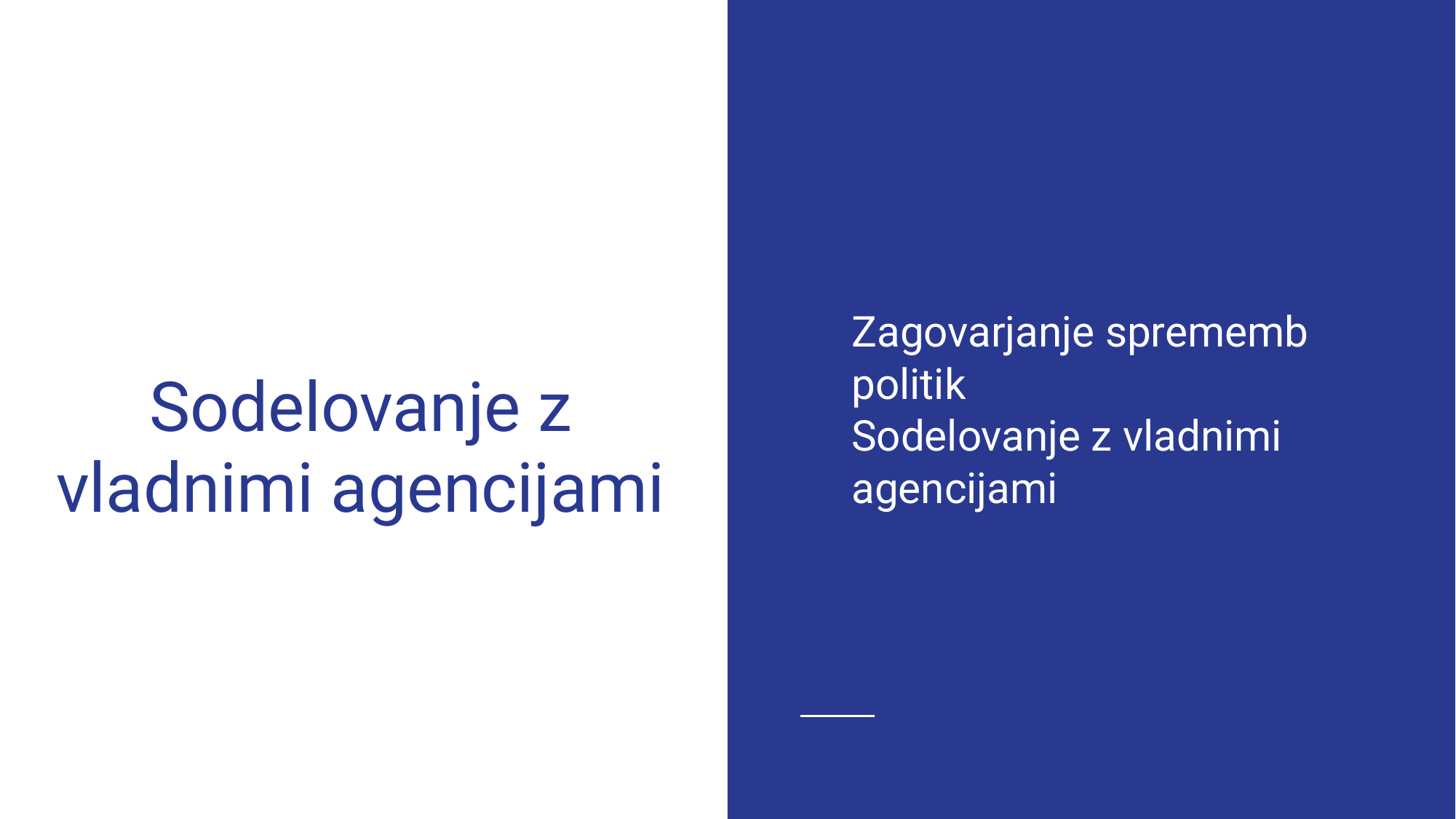

Zagovarjanje sprememb politik
Sodelovanje z vladnimi agencijami
# Sodelovanje z vladnimi agencijami